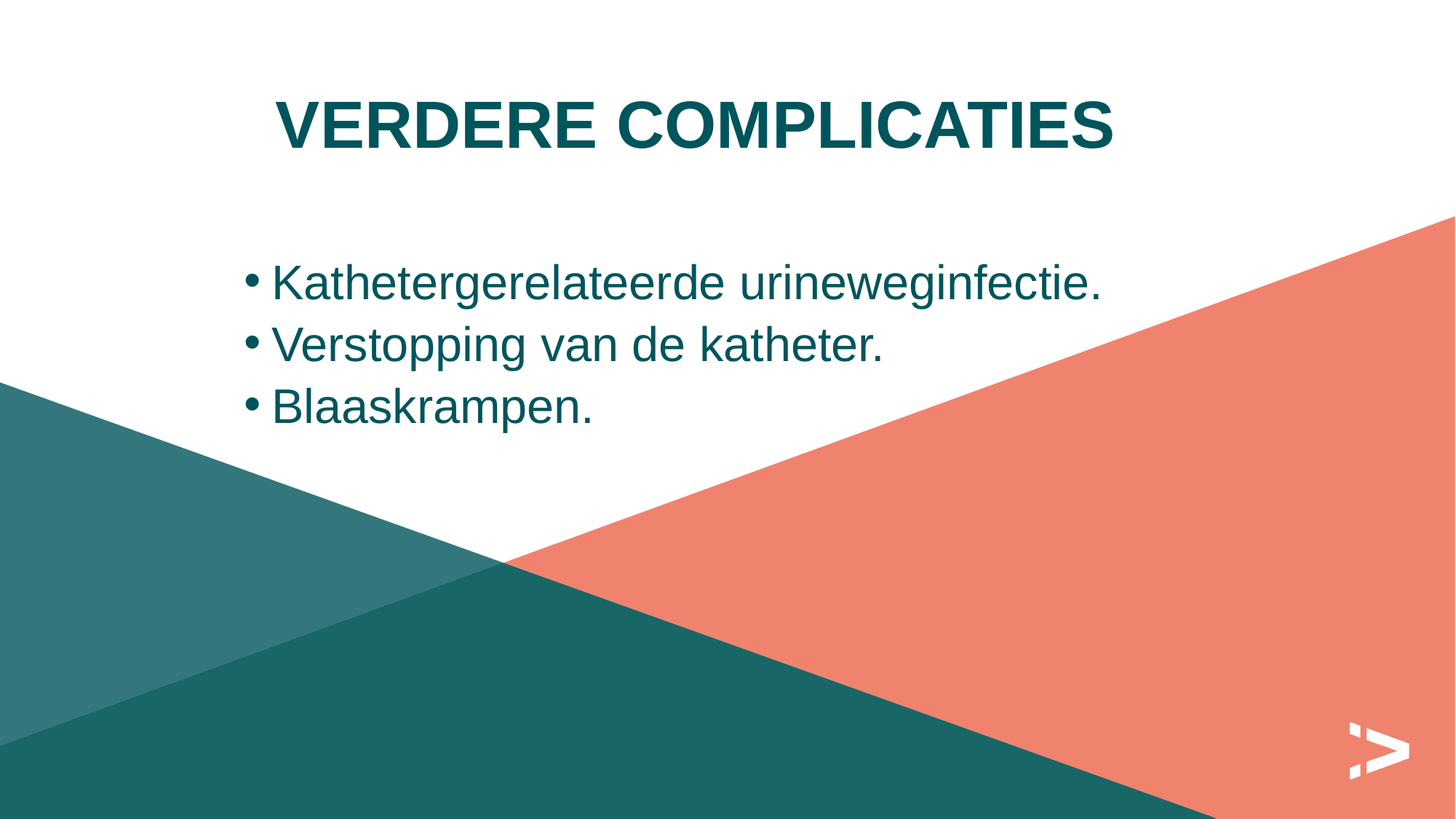

# Verdere Complicaties

Kathetergerelateerde urineweginfectie.
Verstopping van de katheter.
Blaaskrampen.